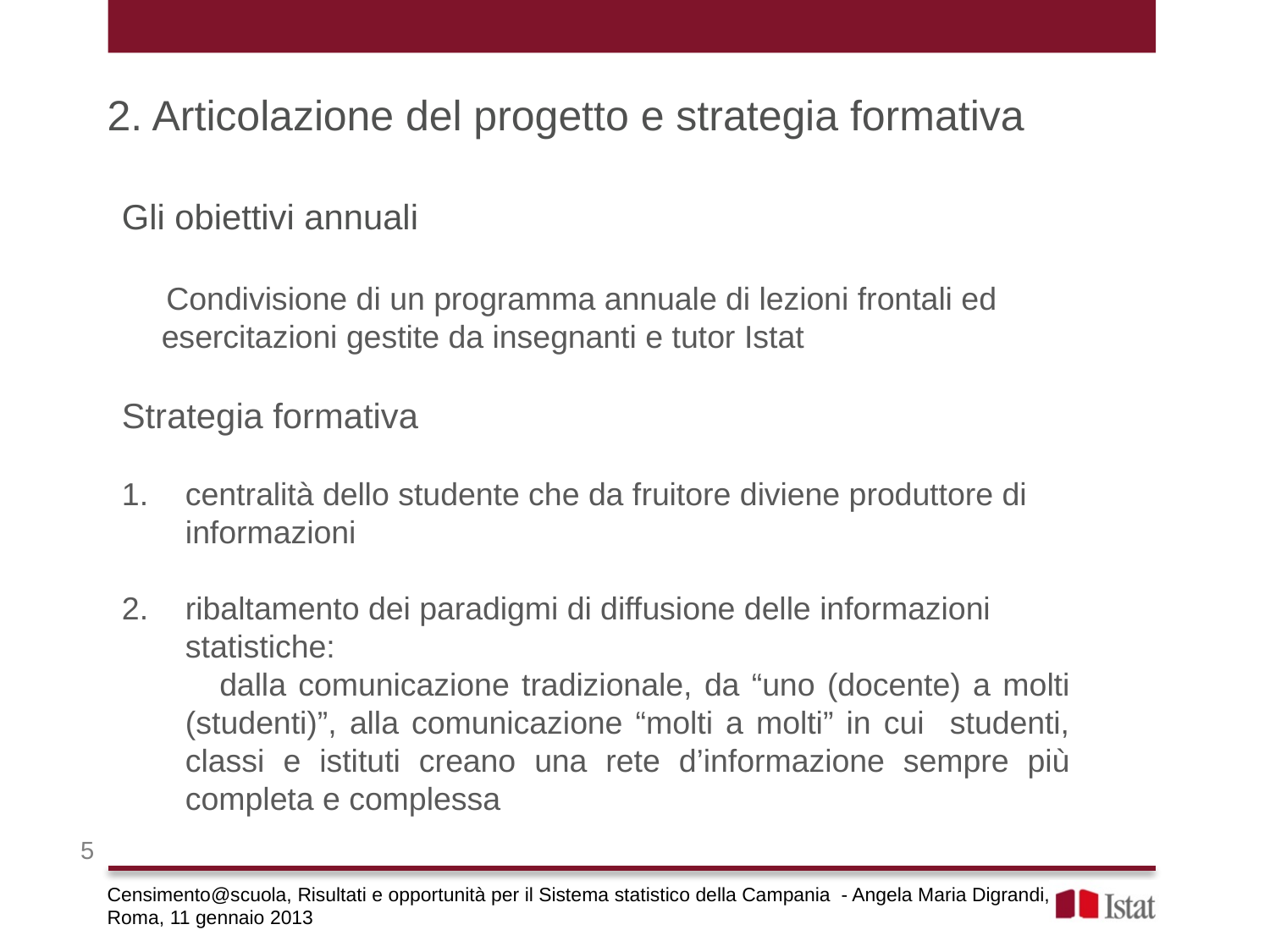

2. Articolazione del progetto e strategia formativa
Gli obiettivi annuali

     Condivisione di un programma annuale di lezioni frontali ed esercitazioni gestite da insegnanti e tutor Istat

Strategia formativa

centralità dello studente che da fruitore diviene produttore di informazioni

ribaltamento dei paradigmi di diffusione delle informazioni statistiche:
        dalla comunicazione tradizionale, da “uno (docente) a molti (studenti)”, alla comunicazione “molti a molti” in cui  studenti, classi e istituti creano una rete d’informazione sempre più completa e complessa
5
Censimento@scuola, Risultati e opportunità per il Sistema statistico della Campania  - Angela Maria Digrandi, Roma, 11 gennaio 2013